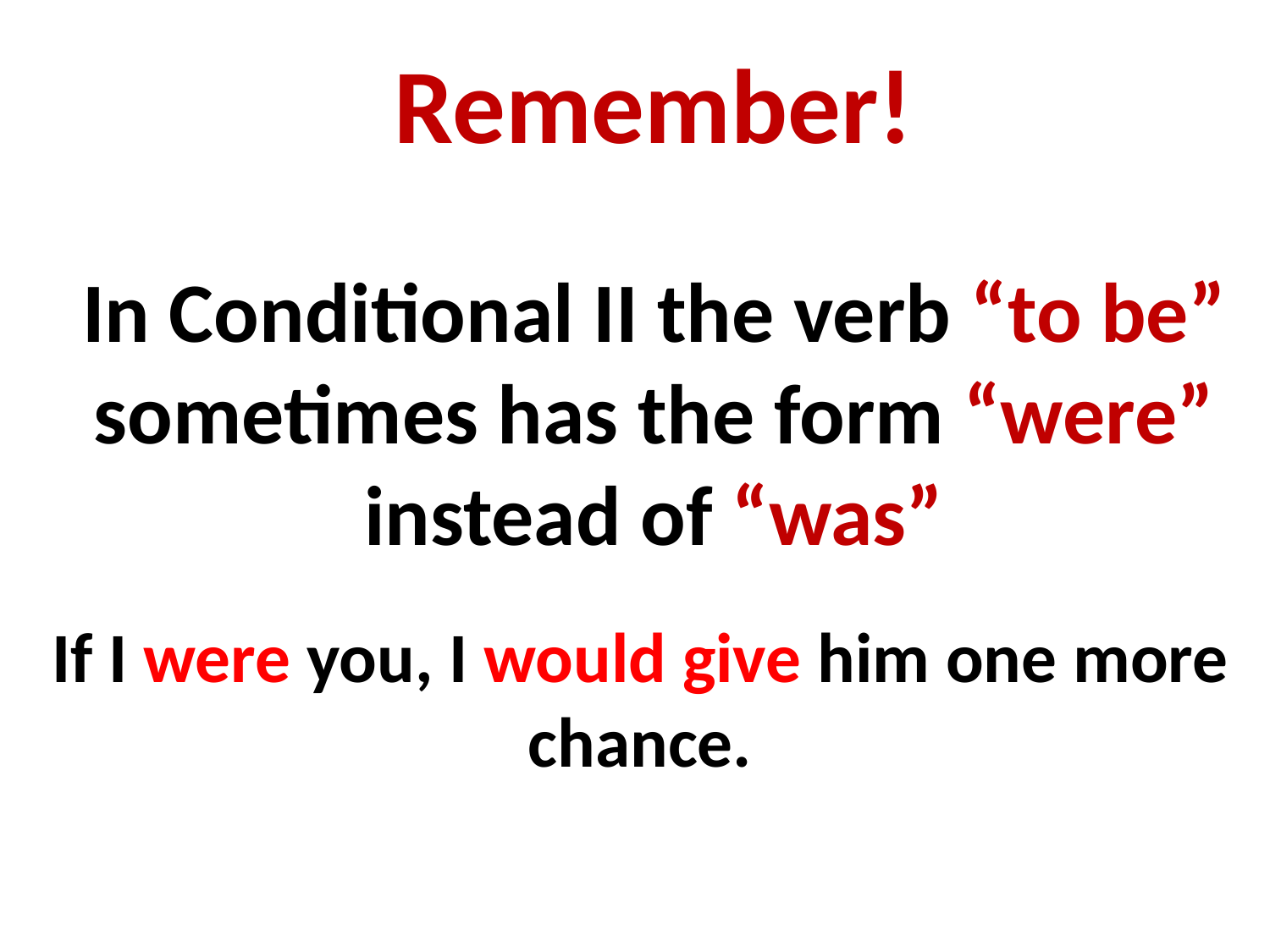

# Remember! In Conditional II the verb “to be” sometimes has the form “were” instead of “was”
If I were you, I would give him one more chance.